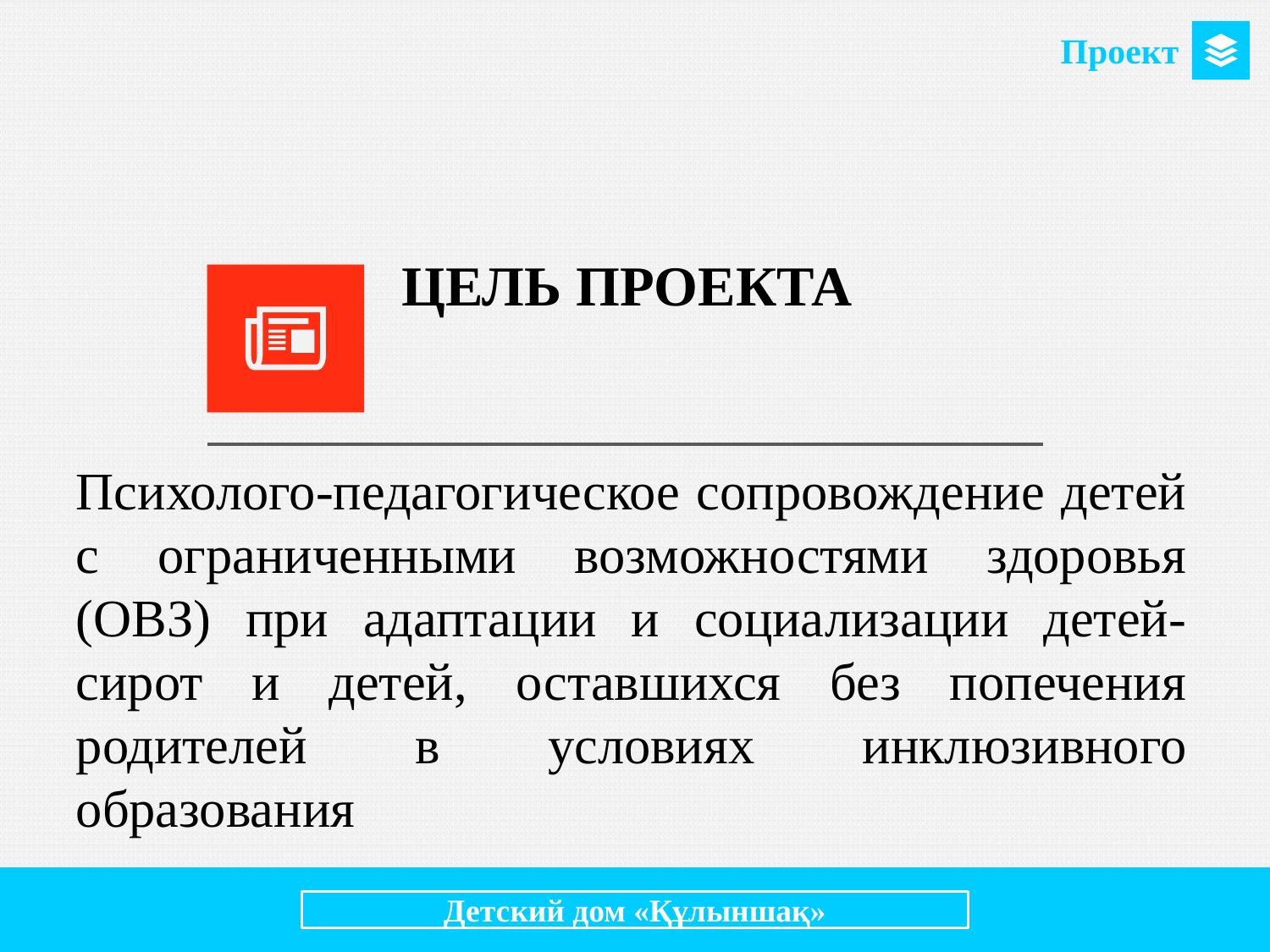

Проект
ЦЕЛЬ ПРОЕКТА

Психолого-педагогическое сопровождение детей с ограниченными возможностями здоровья (ОВЗ) при адаптации и социализации детей-сирот и детей, оставшихся без попечения родителей в условиях инклюзивного образования

Детский дом «Құлыншақ»